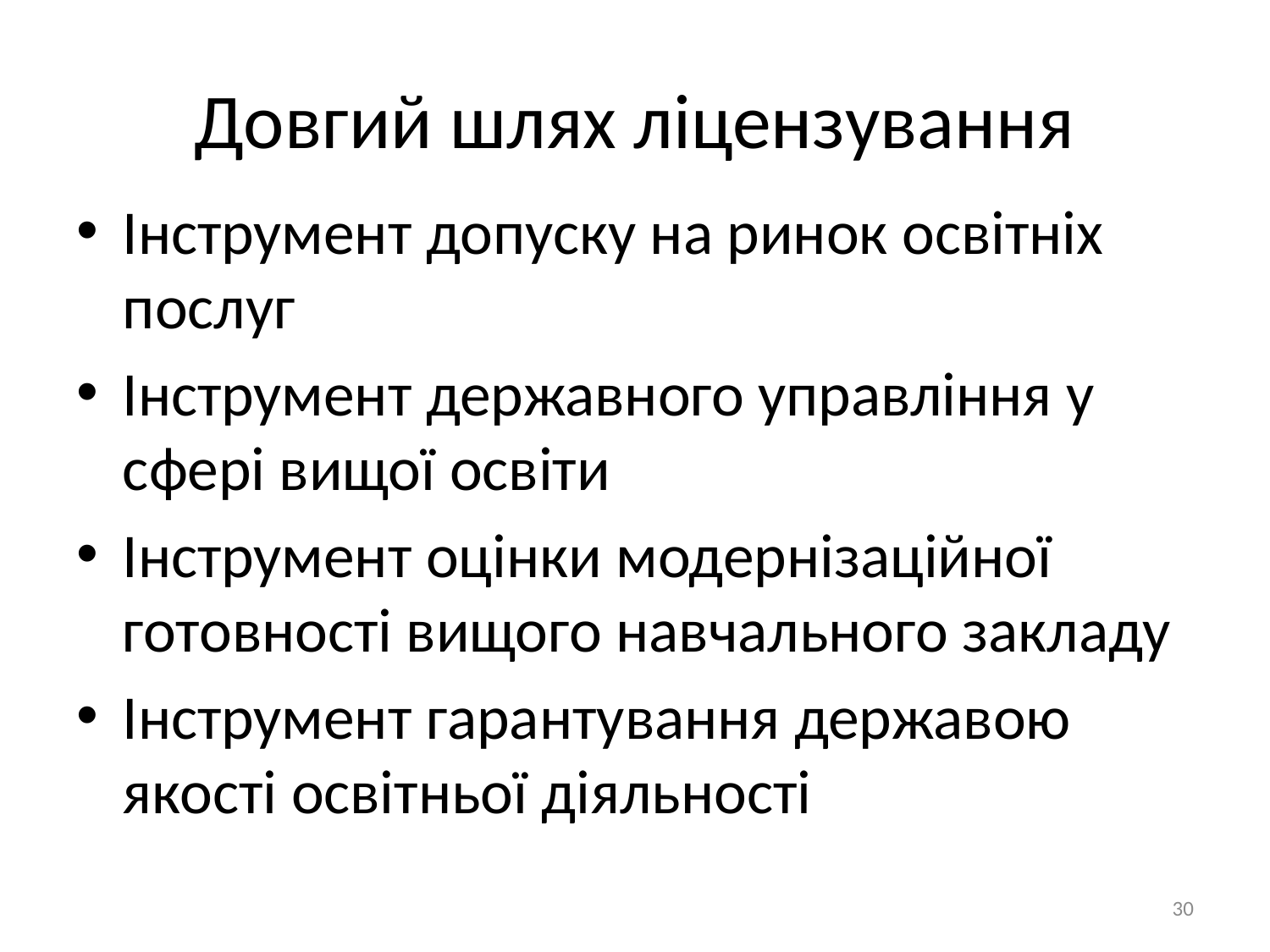

# Довгий шлях ліцензування
Інструмент допуску на ринок освітніх послуг
Інструмент державного управління у сфері вищої освіти
Інструмент оцінки модернізаційної готовності вищого навчального закладу
Інструмент гарантування державою якості освітньої діяльності

30